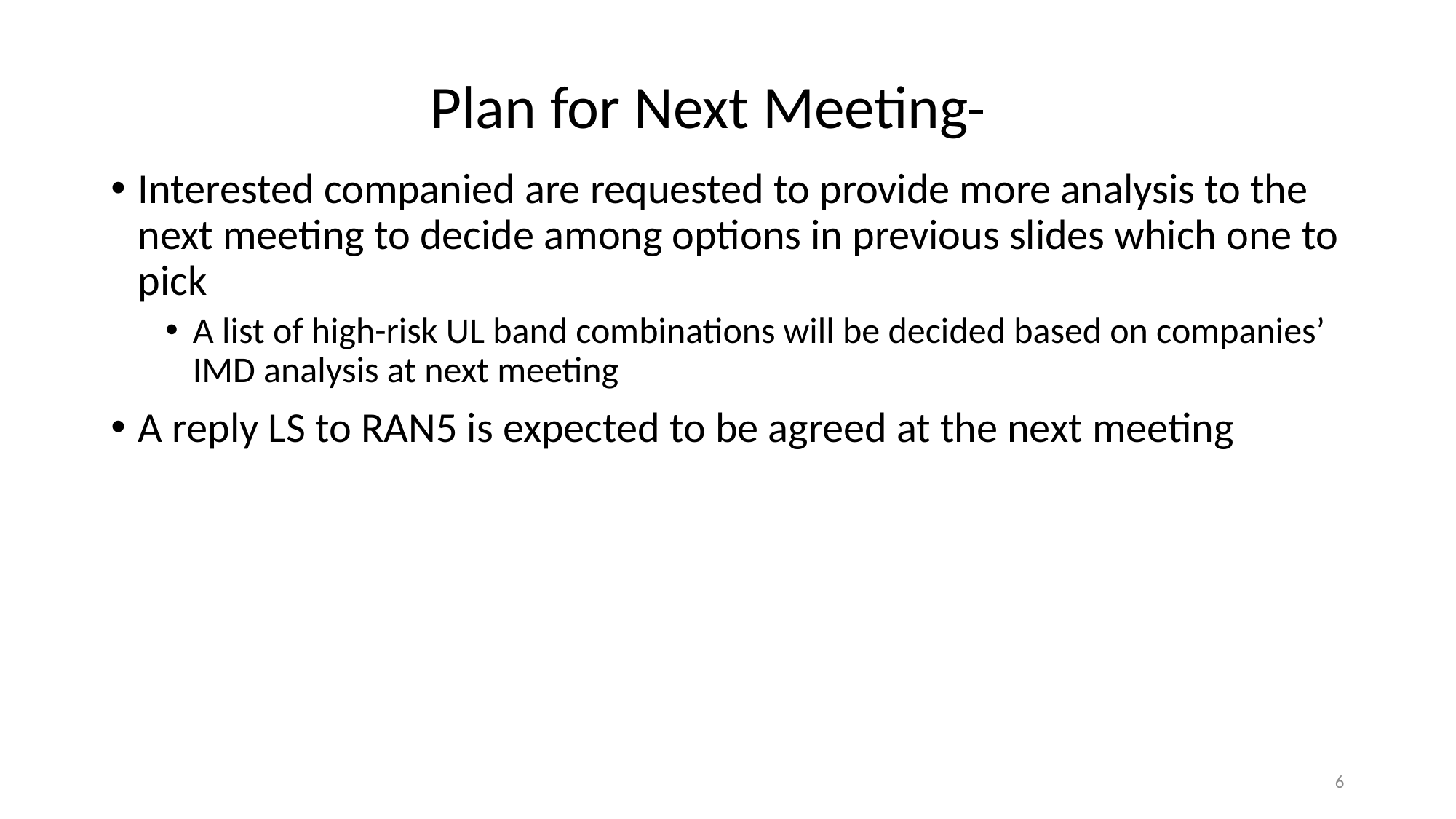

# Plan for Next Meeting

Interested companied are requested to provide more analysis to the next meeting to decide among options in previous slides which one to pick
A list of high-risk UL band combinations will be decided based on companies’ IMD analysis at next meeting
A reply LS to RAN5 is expected to be agreed at the next meeting
6